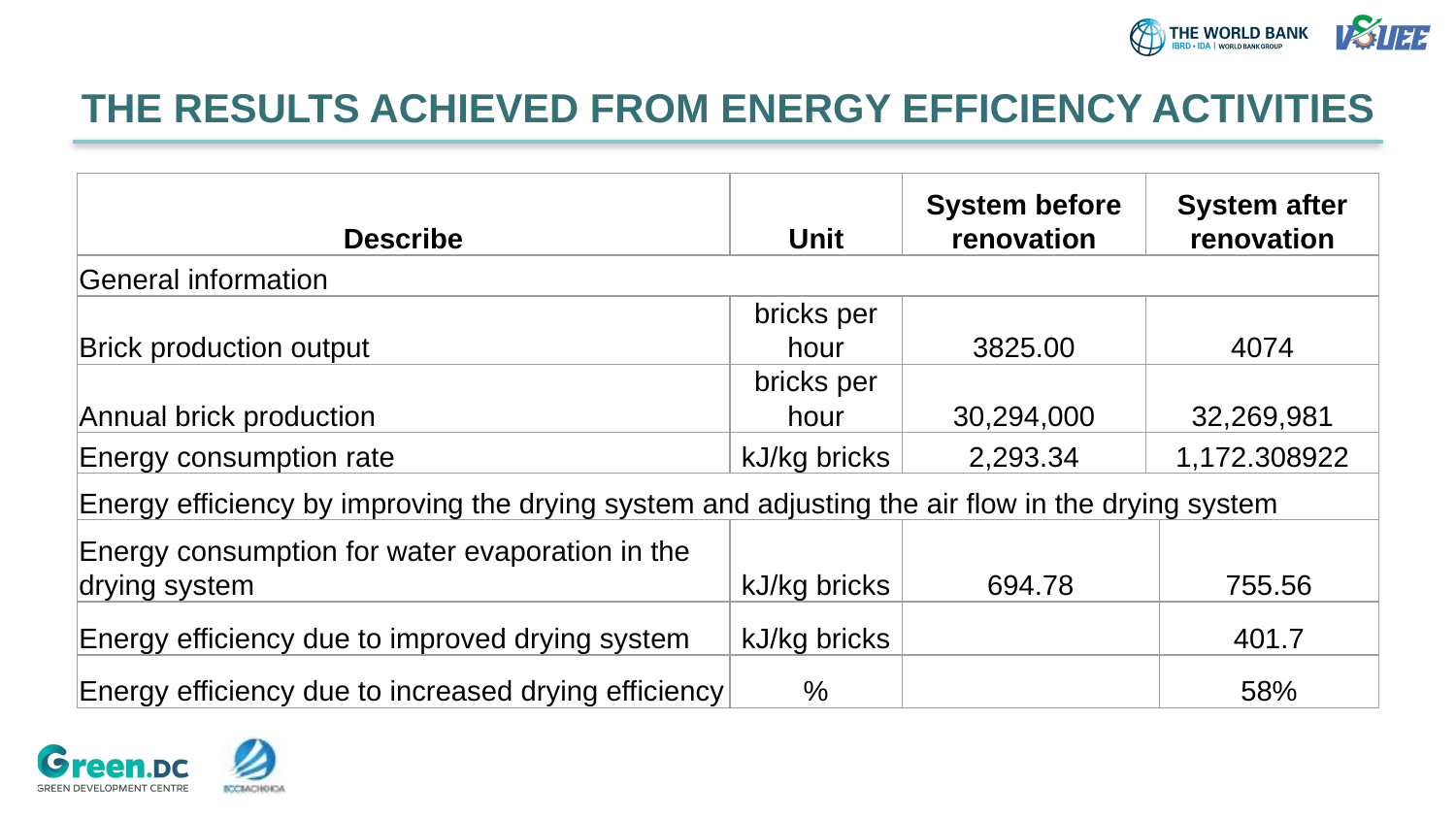

# THE RESULTS ACHIEVED FROM ENERGY EFFICIENCY ACTIVITIES
| Describe | Unit | System before renovation | System after renovation |  |
| --- | --- | --- | --- | --- |
| General information |  |  |  |  |
| Brick production output | bricks per hour | 3825.00 | 4074 |  |
| Annual brick production | bricks per hour | 30,294,000 | 32,269,981 |  |
| Energy consumption rate | kJ/kg bricks | 2,293.34 | 1,172.308922 |  |
| Energy efficiency by improving the drying system and adjusting the air flow in the drying system |  |  |  |  |
| Energy consumption for water evaporation in the drying system | kJ/kg bricks | 694.78 |  | 755.56 |
| Energy efficiency due to improved drying system | kJ/kg bricks |  |  | 401.7 |
| Energy efficiency due to increased drying efficiency | % |  |  | 58% |